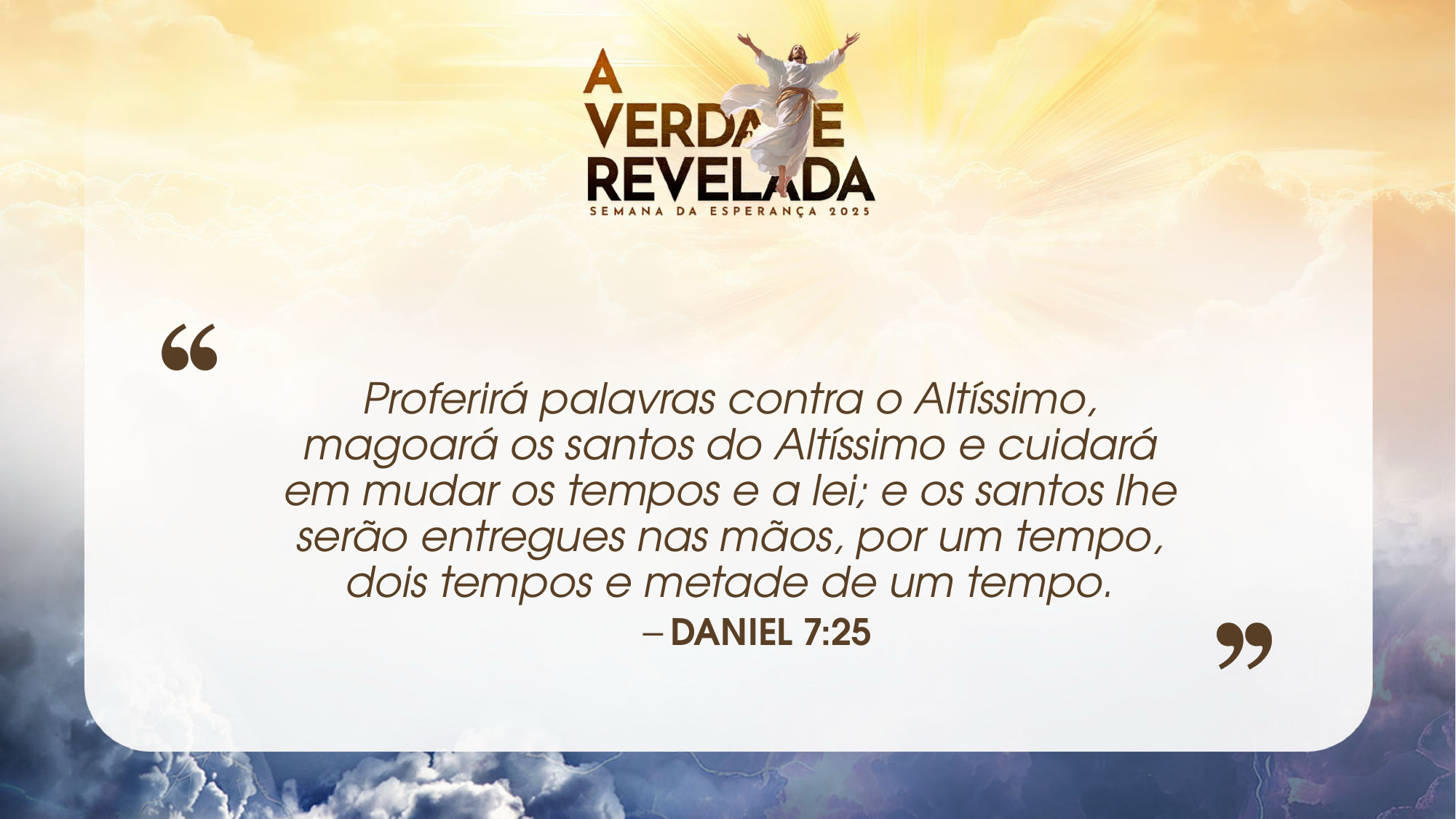

Proferirá palavras contra o Altíssimo, magoará os santos do Altíssimo e cuidará em mudar os tempos e a lei; e os santos lhe serão entregues nas mãos, por um tempo, dois tempos e metade de um tempo.
DANIEL 7:25